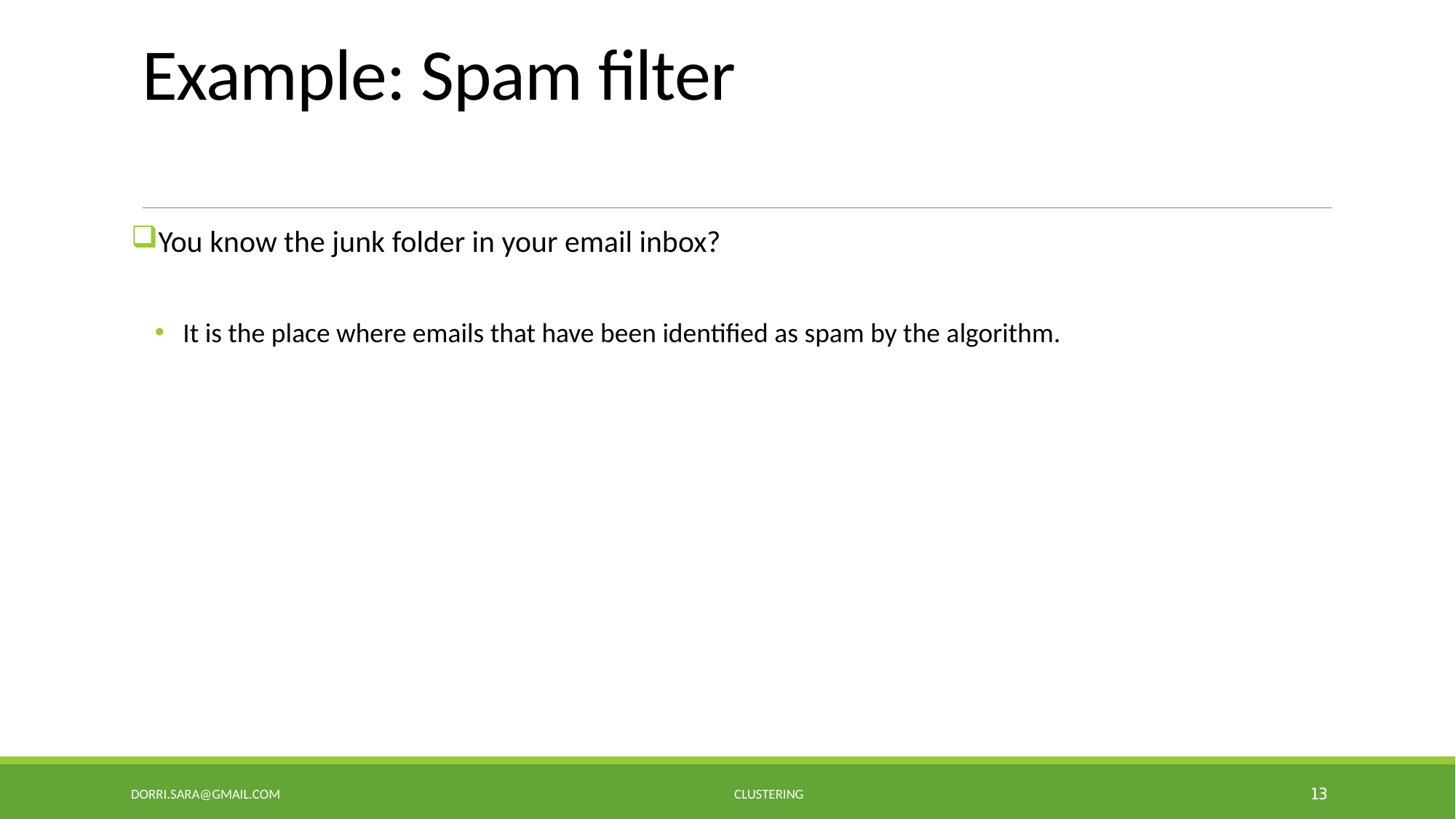

# Example: Spam filter
You know the junk folder in your email inbox?

 It is the place where emails that have been identified as spam by the algorithm.
Dorri.sara@gmail.com                                                                                                                                                   Clustering
13